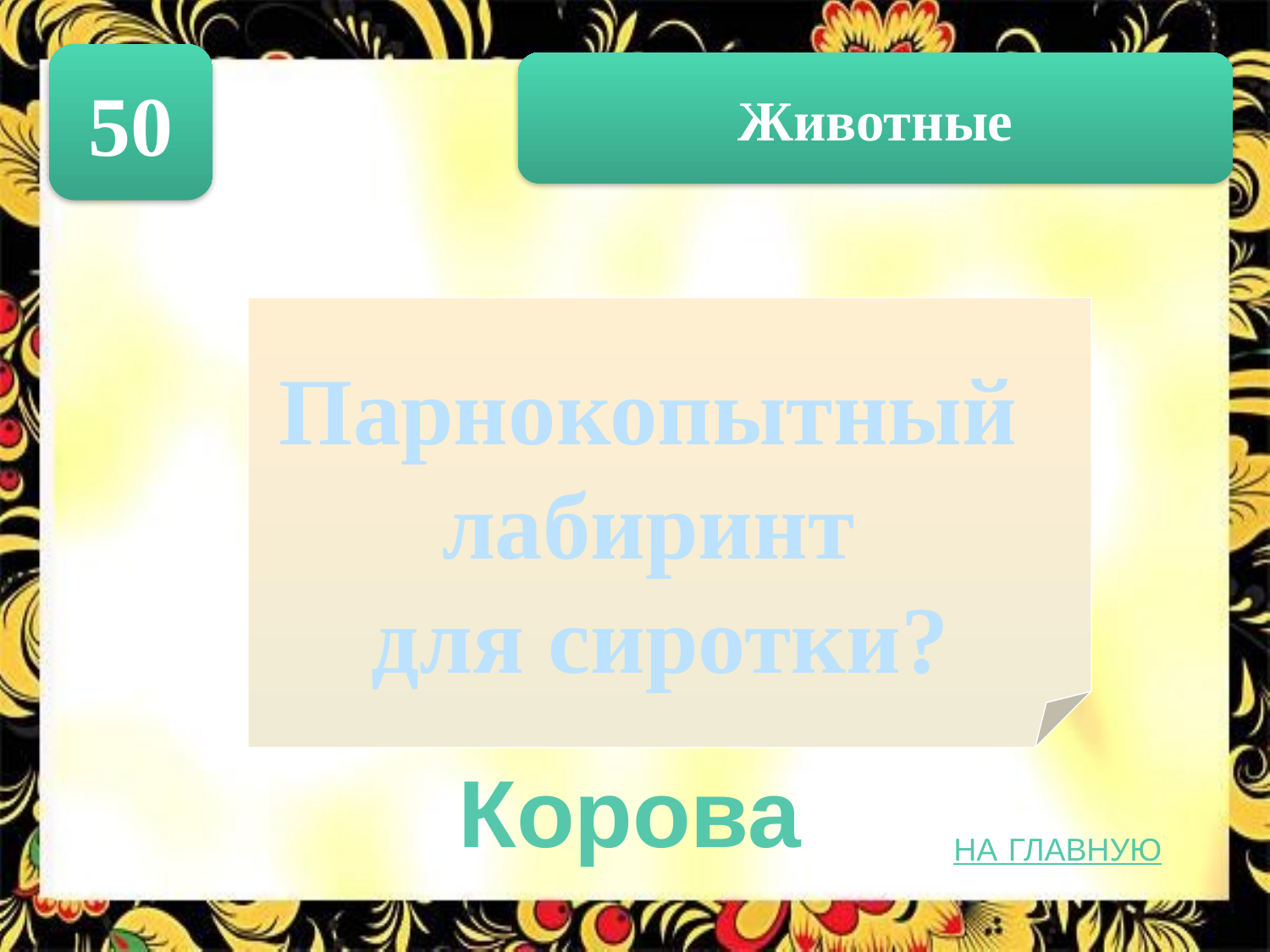

50
Животные

Парнокопытный
лабиринт
для сиротки?
Корова
НА ГЛАВНУЮ